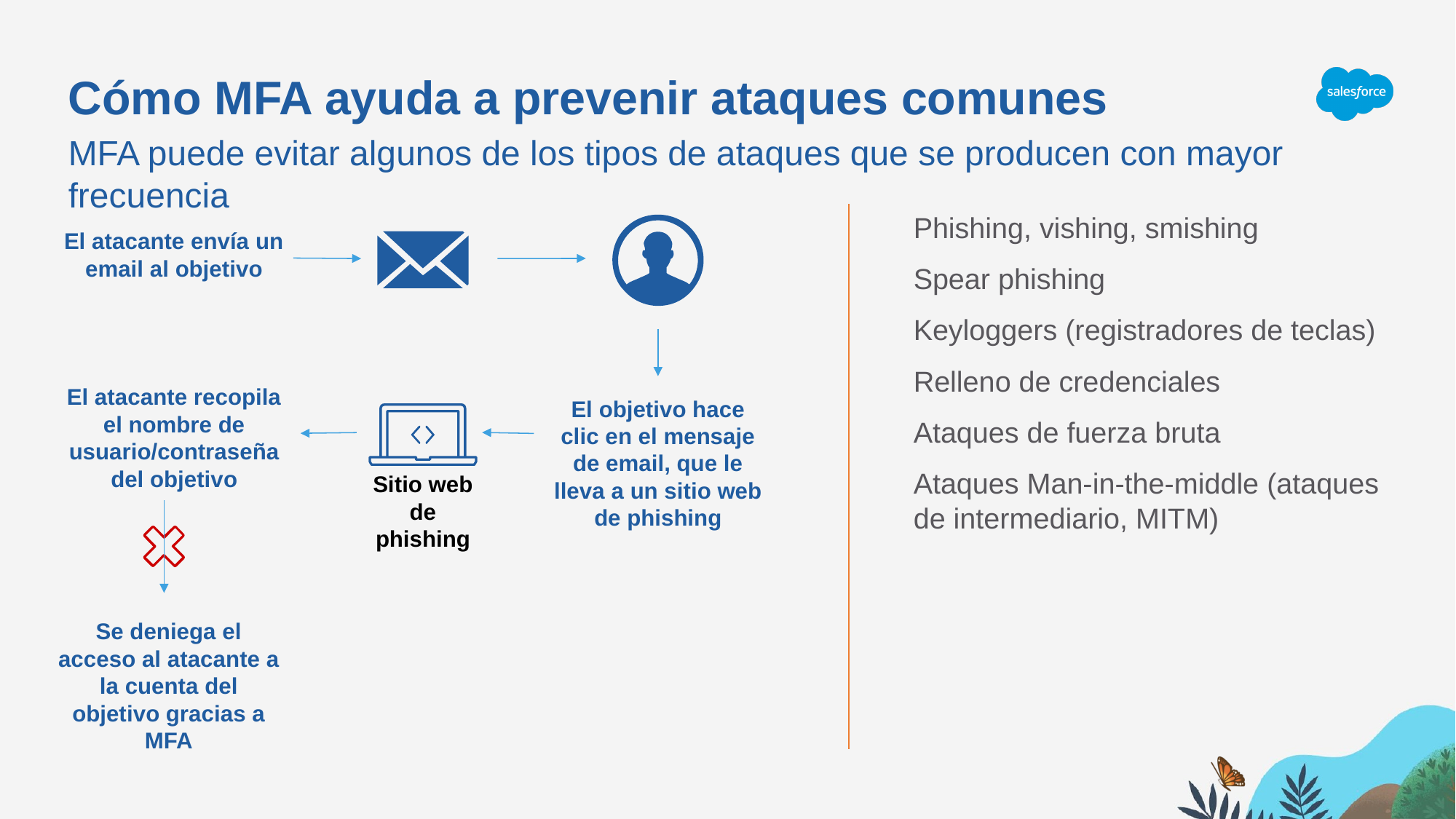

Cómo MFA ayuda a prevenir ataques comunes
MFA puede evitar algunos de los tipos de ataques que se producen con mayor frecuencia
Phishing, vishing, smishing
Spear phishing
Keyloggers (registradores de teclas)
Relleno de credenciales
Ataques de fuerza bruta
Ataques Man-in-the-middle (ataques de intermediario, MITM)

El atacante envía un email al objetivo

El atacante recopila el nombre de usuario/contraseña del objetivo

El objetivo hace clic en el mensaje de email, que le lleva a un sitio web de phishing

Sitio web de phishing

Se deniega el acceso al atacante a la cuenta del objetivo gracias a MFA